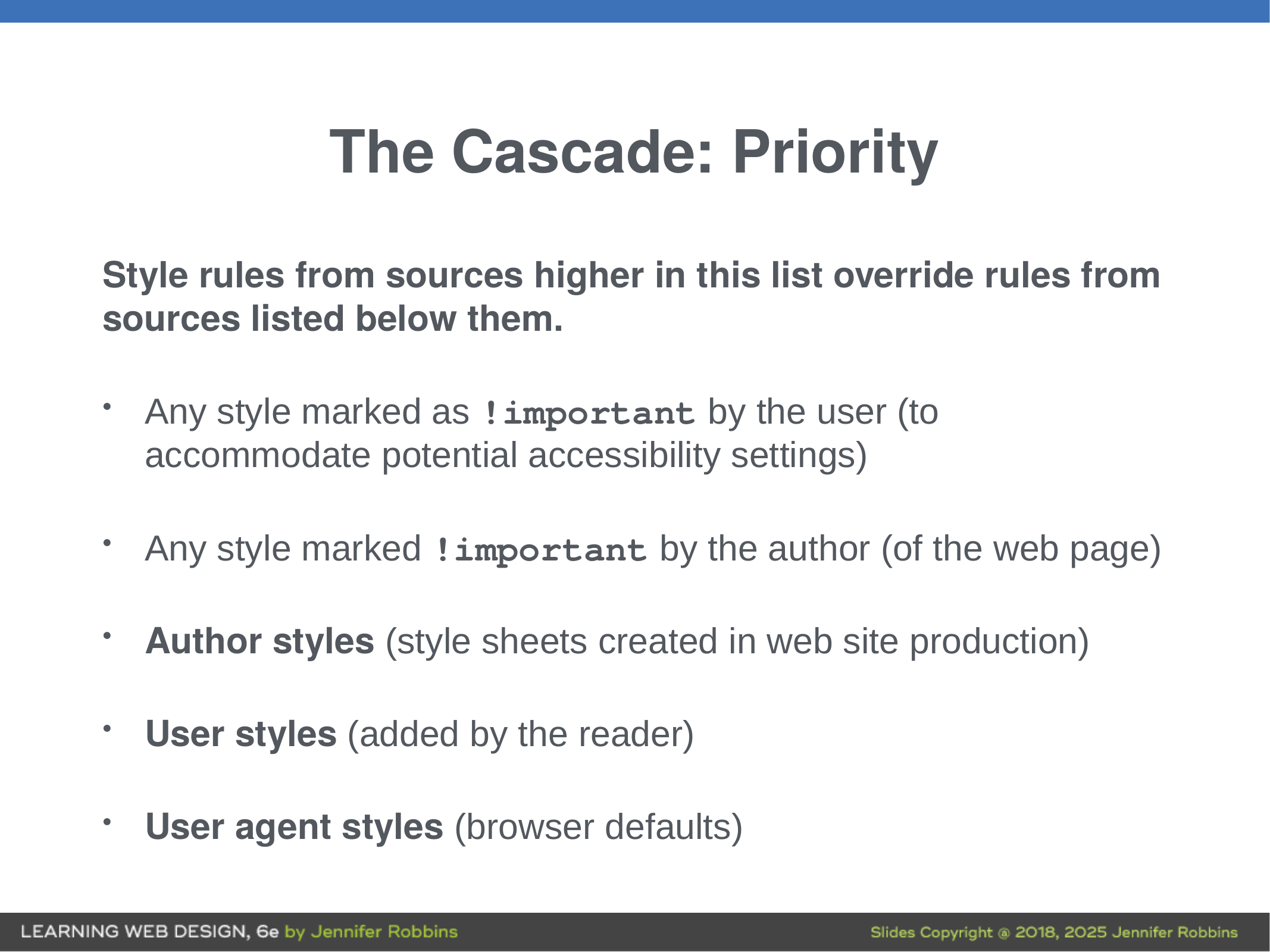

# The Cascade: Priority
Style rules from sources higher in this list override rules from sources listed below them.
Any style marked as !important by the user (to accommodate potential accessibility settings)
Any style marked !important by the author (of the web page)
Author styles (style sheets created in web site production)
User styles (added by the reader)
User agent styles (browser defaults)